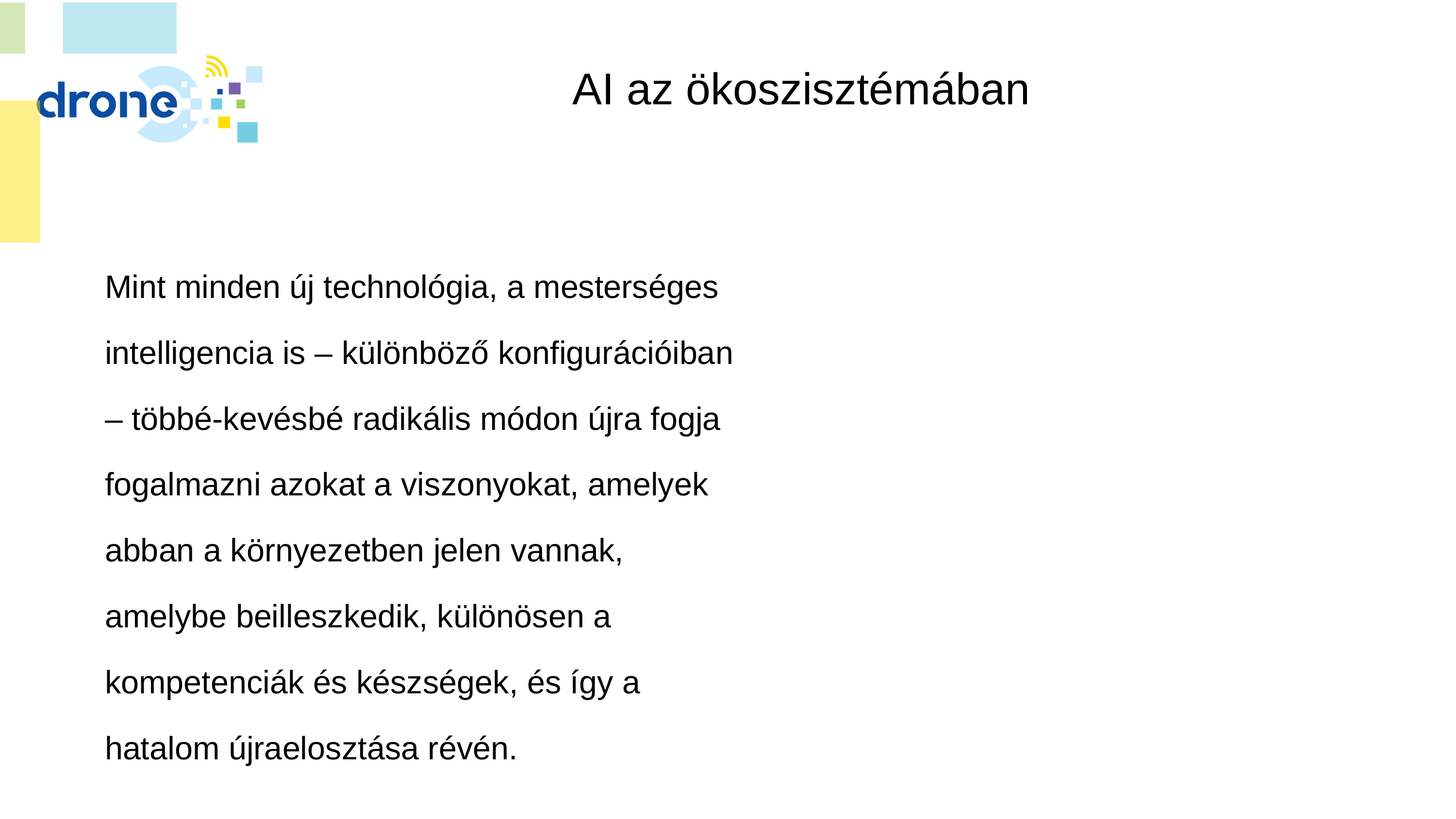

# AI az ökoszisztémában

Mint minden új technológia, a mesterséges intelligencia is – különböző konfigurációiban – többé-kevésbé radikális módon újra fogja fogalmazni azokat a viszonyokat, amelyek abban a környezetben jelen vannak, amelybe beilleszkedik, különösen a kompetenciák és készségek, és így a hatalom újraelosztása révén.